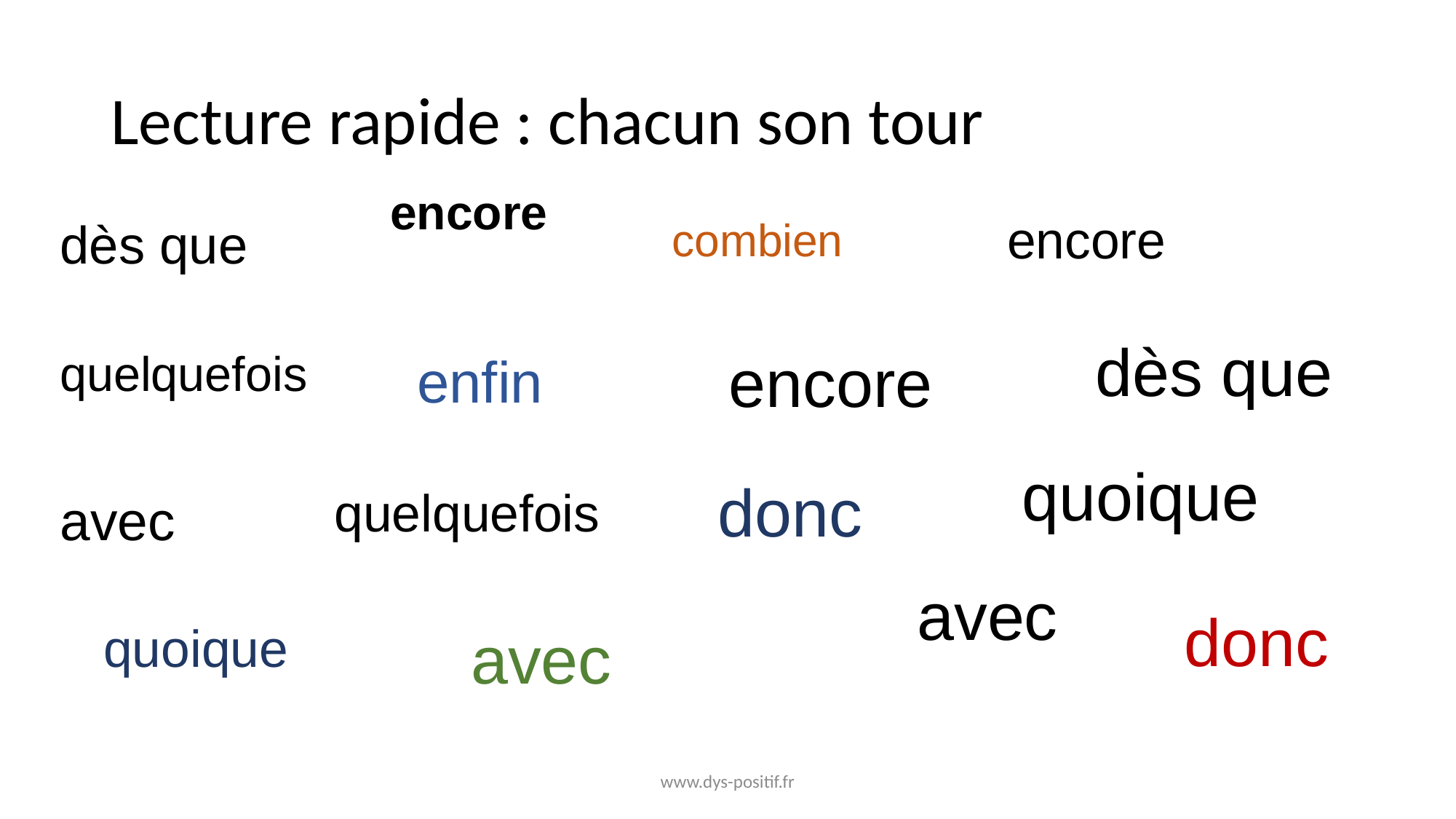

# Lecture rapide : chacun son tour
encore
encore
combien
dès que
dès que
quelquefois
encore
enfin
quoique
donc
quelquefois
avec
avec
donc
quoique
avec
www.dys-positif.fr